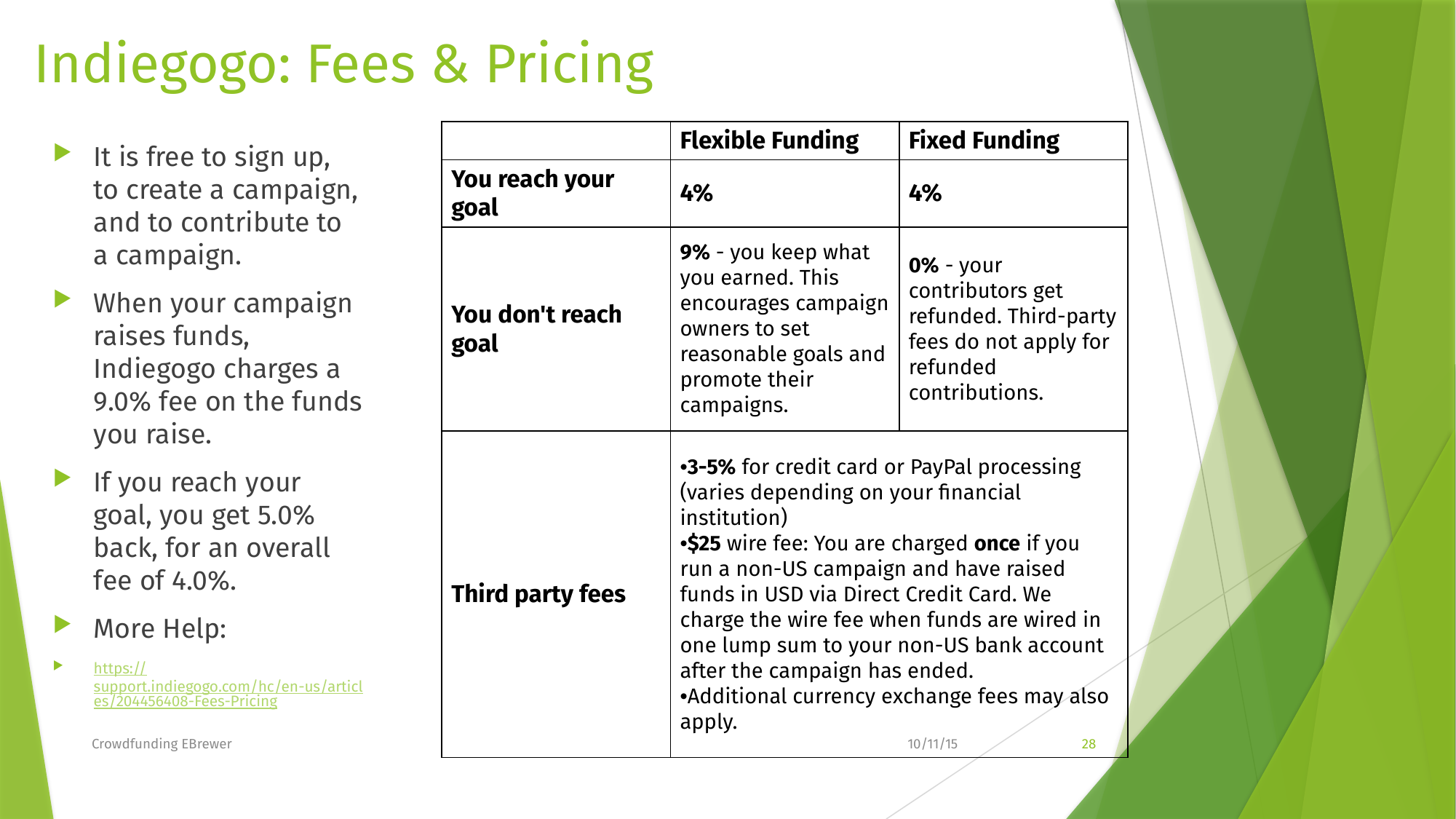

# Indiegogo: Fees & Pricing
|  | Flexible Funding | Fixed Funding |
| --- | --- | --- |
| You reach your goal | 4% | 4% |
| You don't reach goal | 9% - you keep what you earned. This encourages campaign owners to set reasonable goals and promote their campaigns. | 0% - your contributors get refunded. Third-party fees do not apply for refunded contributions. |
| Third party fees | 3-5% for credit card or PayPal processing (varies depending on your financial institution) $25 wire fee: You are charged once if you run a non-US campaign and have raised funds in USD via Direct Credit Card. We charge the wire fee when funds are wired in one lump sum to your non-US bank account after the campaign has ended. Additional currency exchange fees may also apply. |  |
It is free to sign up, to create a campaign, and to contribute to a campaign.
When your campaign raises funds, Indiegogo charges a 9.0% fee on the funds you raise.
If you reach your goal, you get 5.0% back, for an overall fee of 4.0%.
More Help:
https://support.indiegogo.com/hc/en-us/articles/204456408-Fees-Pricing

Overview: Fees & Pricing

Crowdfunding EBrewer
10/11/15
28